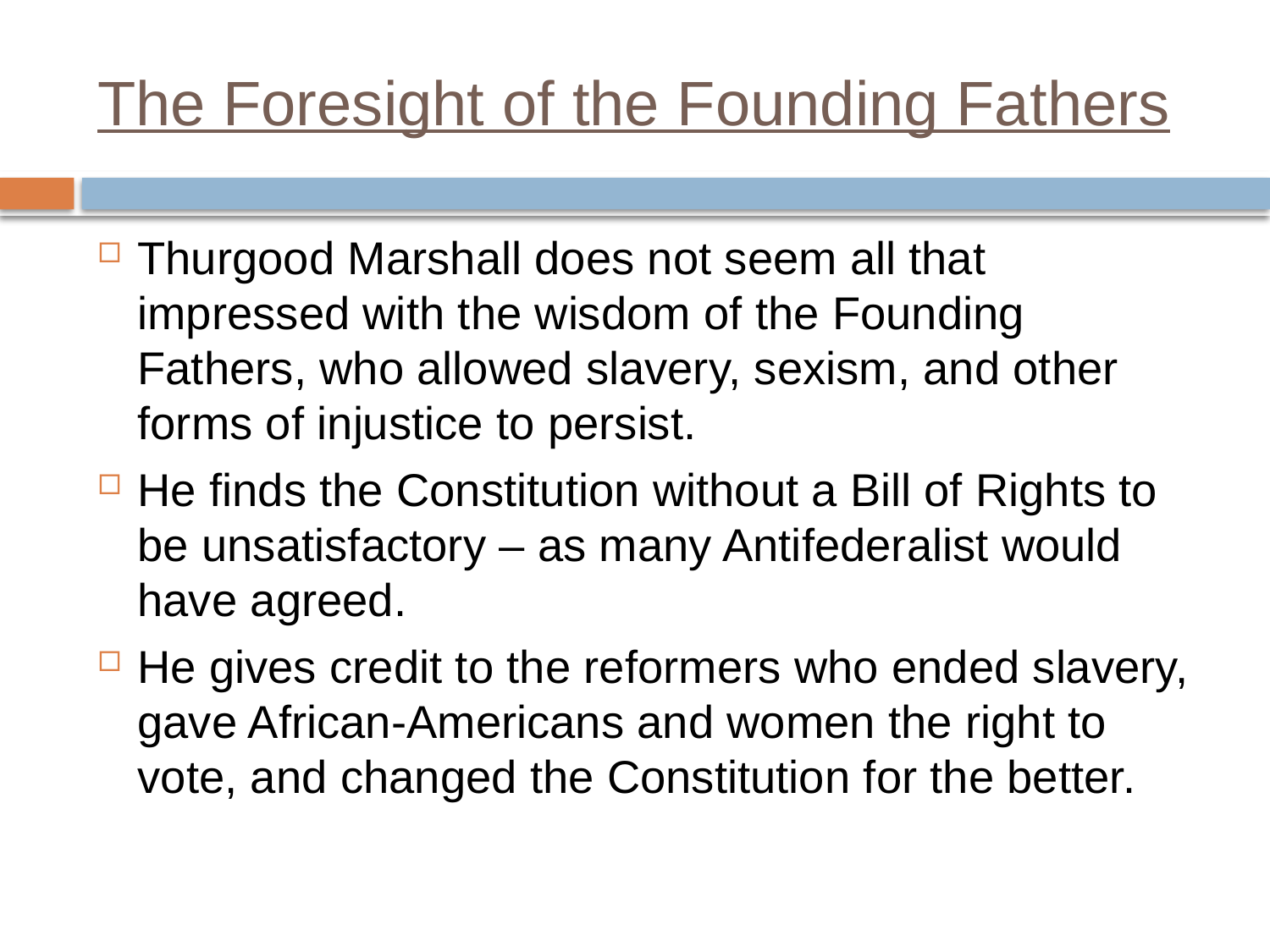

# The Foresight of the Founding Fathers
Thurgood Marshall does not seem all that impressed with the wisdom of the Founding Fathers, who allowed slavery, sexism, and other forms of injustice to persist.
He finds the Constitution without a Bill of Rights to be unsatisfactory – as many Antifederalist would have agreed.
He gives credit to the reformers who ended slavery, gave African-Americans and women the right to vote, and changed the Constitution for the better.